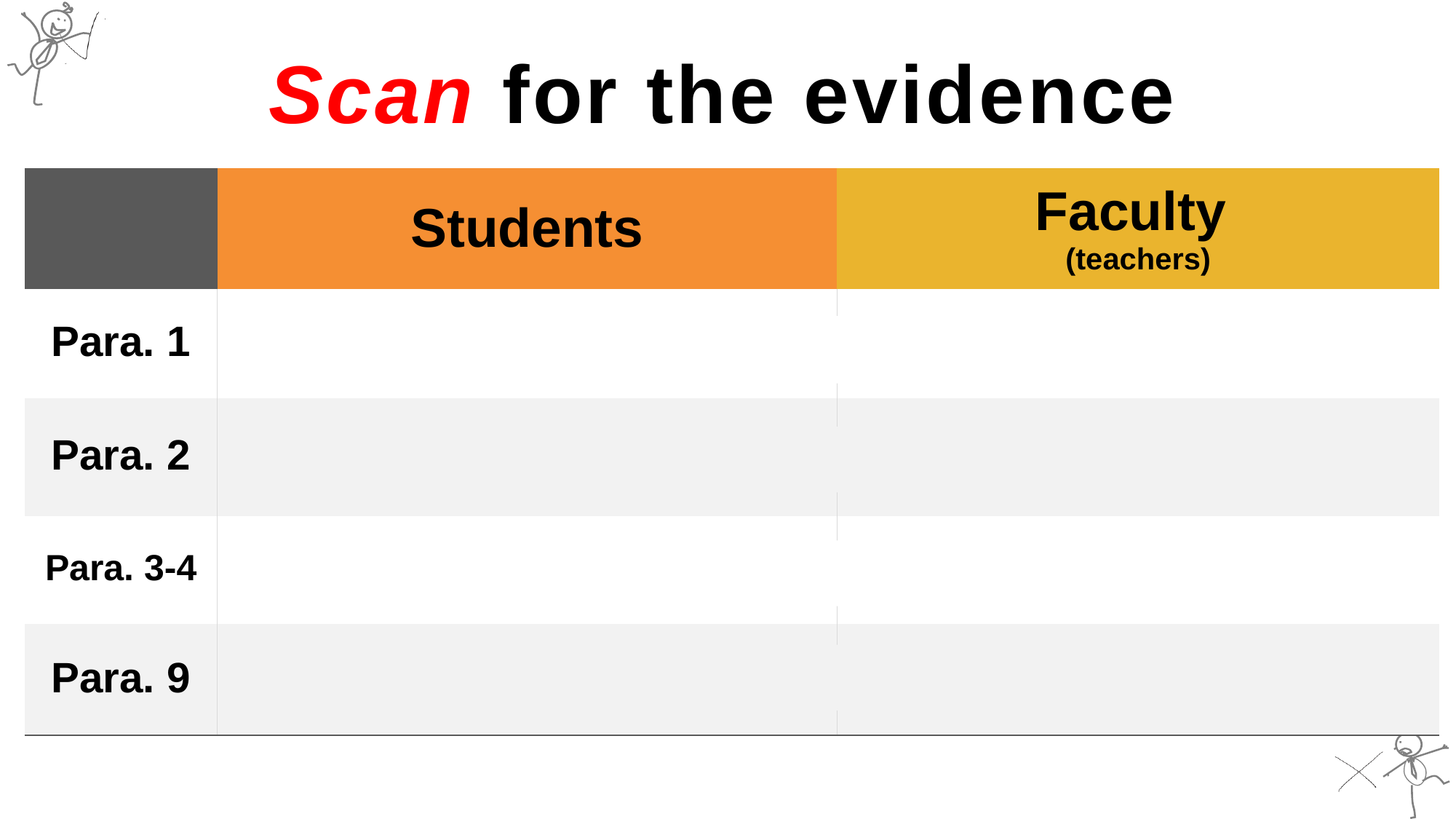

# Scan for the evidence
|  | Students | Faculty (teachers) |
| --- | --- | --- |
| Para. 1 | to confront difficulty by quitting | to leave no record |
| Para. 2 | to argue about “why”s | to give honor grades |
| Para. 3-4 | to ask whatever you want | to give whatever you want |
| Para. 9 | to abuse, insult, act out terribly | to tolerate your behavior |